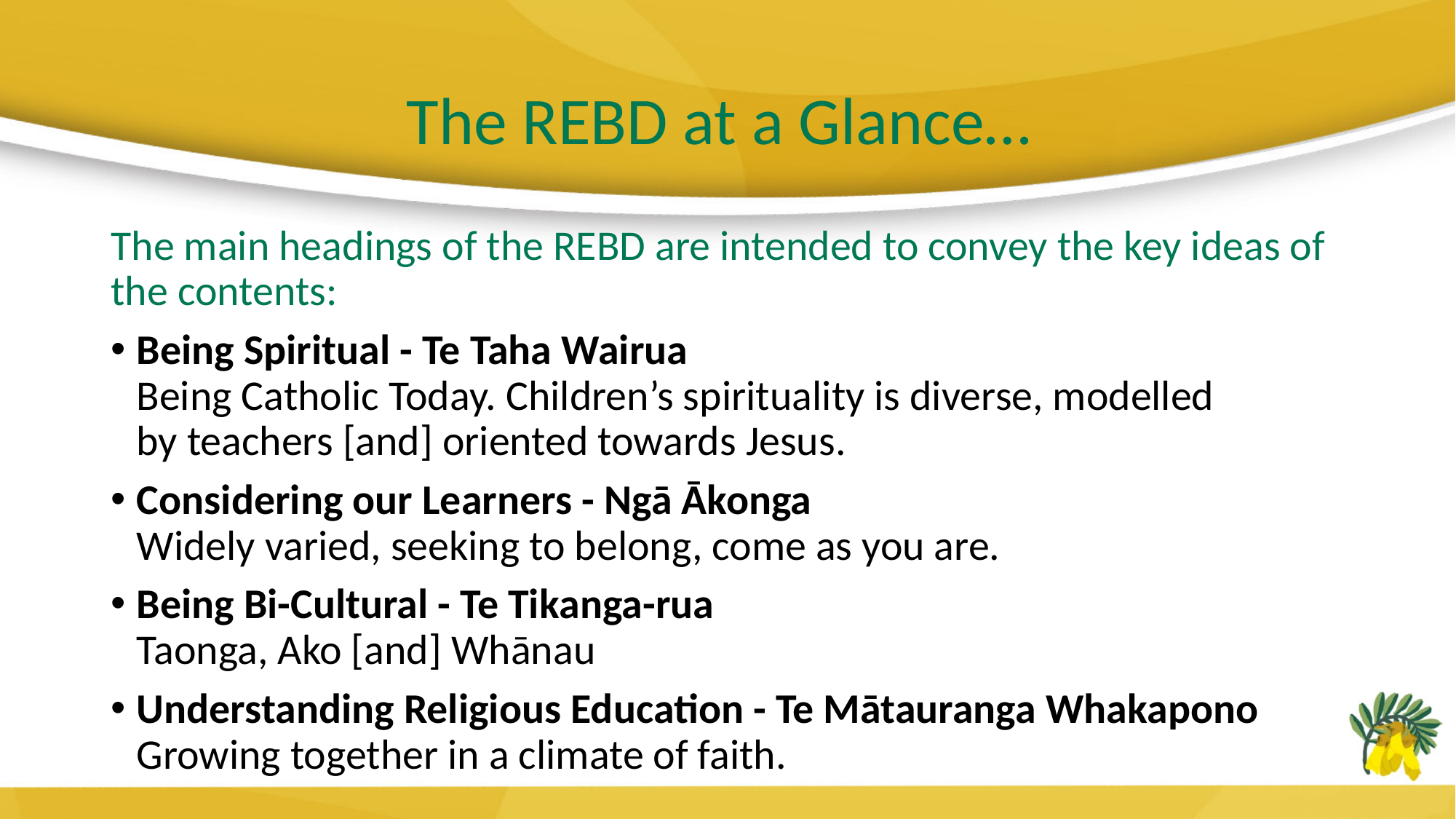

# The REBD at a Glance…
The main headings of the REBD are intended to convey the key ideas of the contents:
Being Spiritual - Te Taha Wairua
Being Catholic Today. Children’s spirituality is diverse, modelled
by teachers [and] oriented towards Jesus.
Considering our Learners - Ngā Ākonga
Widely varied, seeking to belong, come as you are.
Being Bi-Cultural - Te Tikanga-rua
Taonga, Ako [and] Whānau
Understanding Religious Education - Te Mātauranga Whakapono Growing together in a climate of faith.